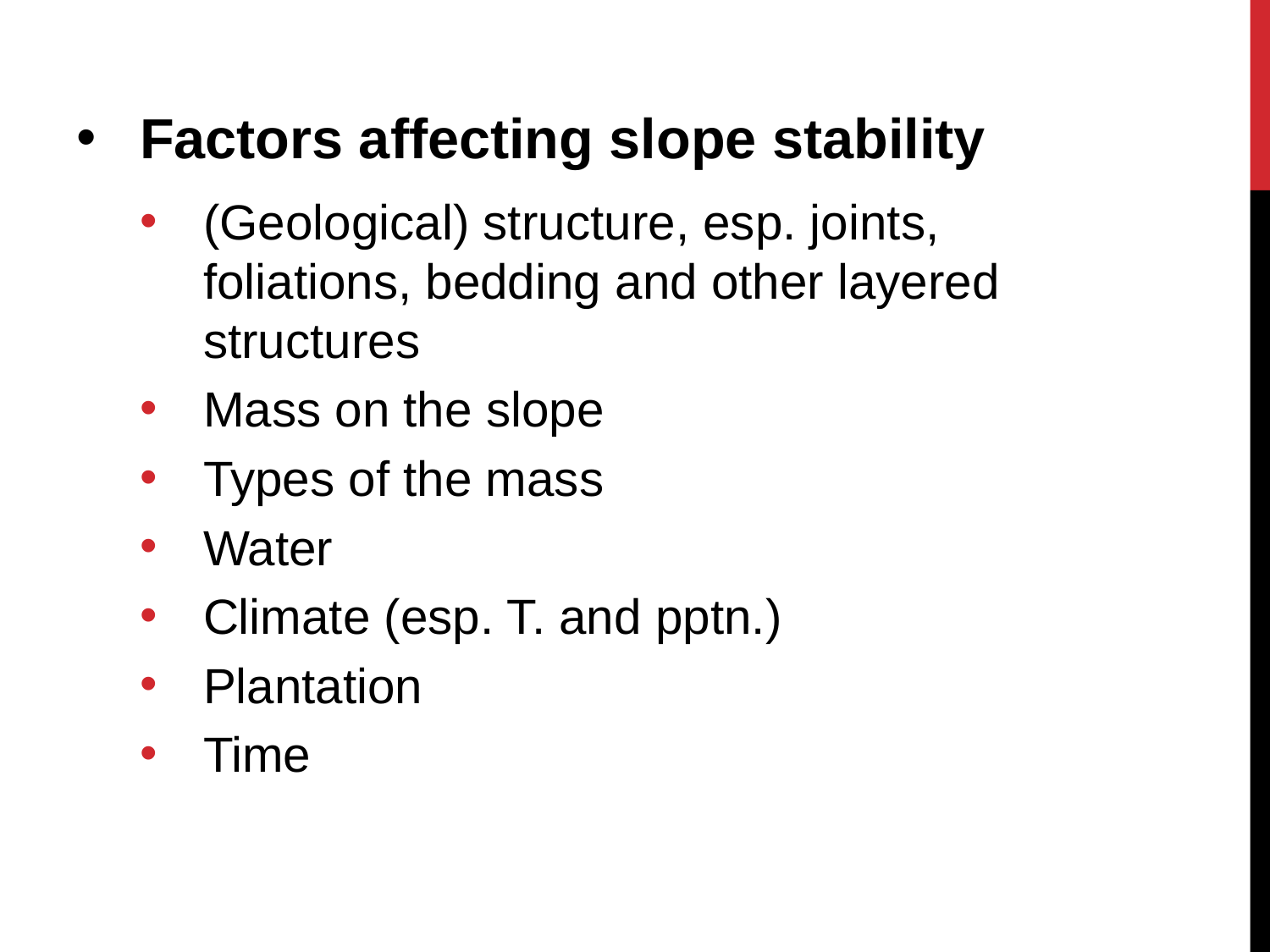

Factors affecting slope stability
(Geological) structure, esp. joints, foliations, bedding and other layered structures
Mass on the slope
Types of the mass
Water
Climate (esp. T. and pptn.)
Plantation
Time